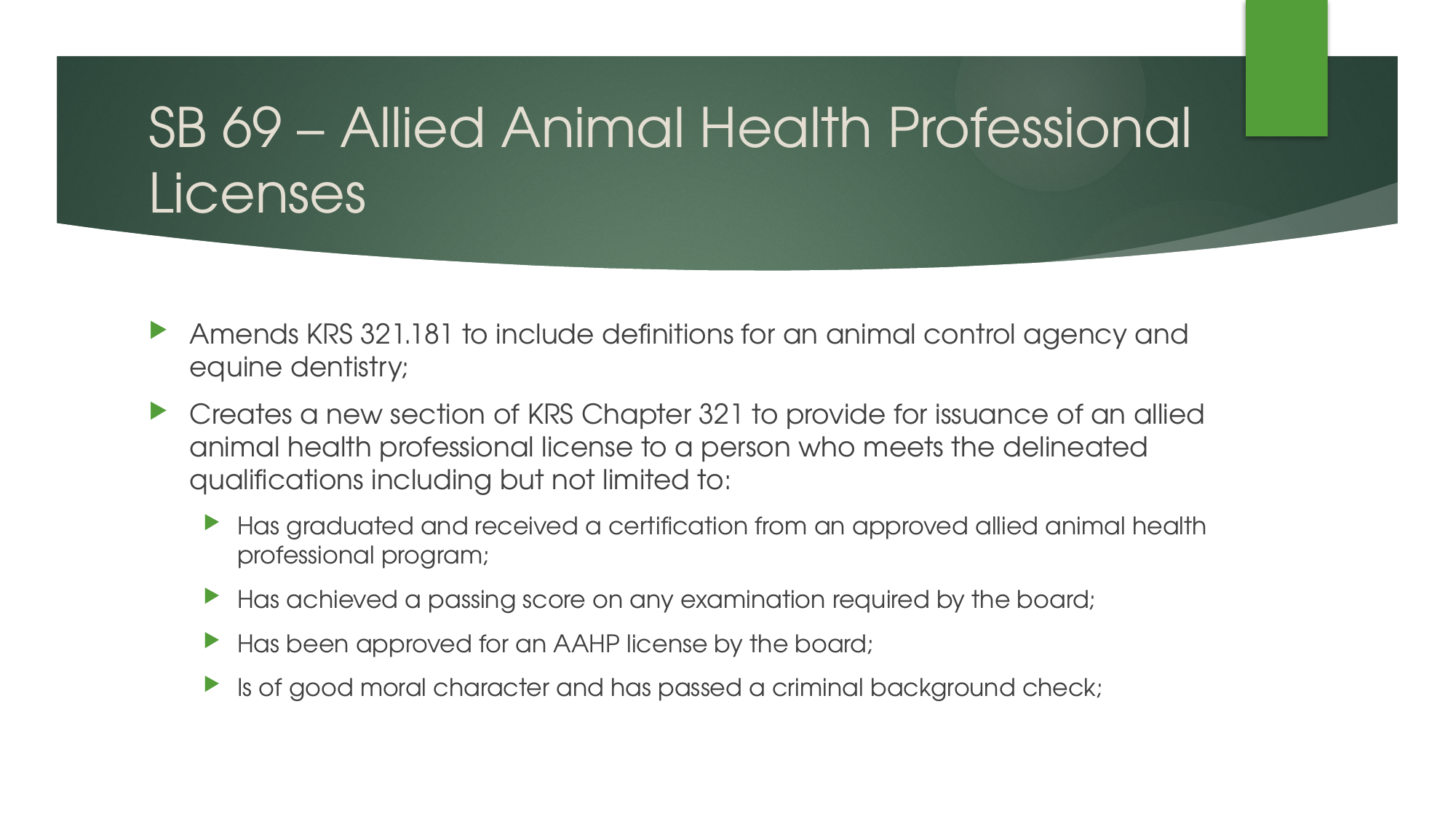

# SB 69 – Allied Animal Health Professional Licenses
Amends KRS 321.181 to include definitions for an animal control agency and equine dentistry;
Creates a new section of KRS Chapter 321 to provide for issuance of an allied animal health professional license to a person who meets the delineated qualifications including but not limited to:
Has graduated and received a certification from an approved allied animal health professional program;
Has achieved a passing score on any examination required by the board;
Has been approved for an AAHP license by the board;
Is of good moral character and has passed a criminal background check;